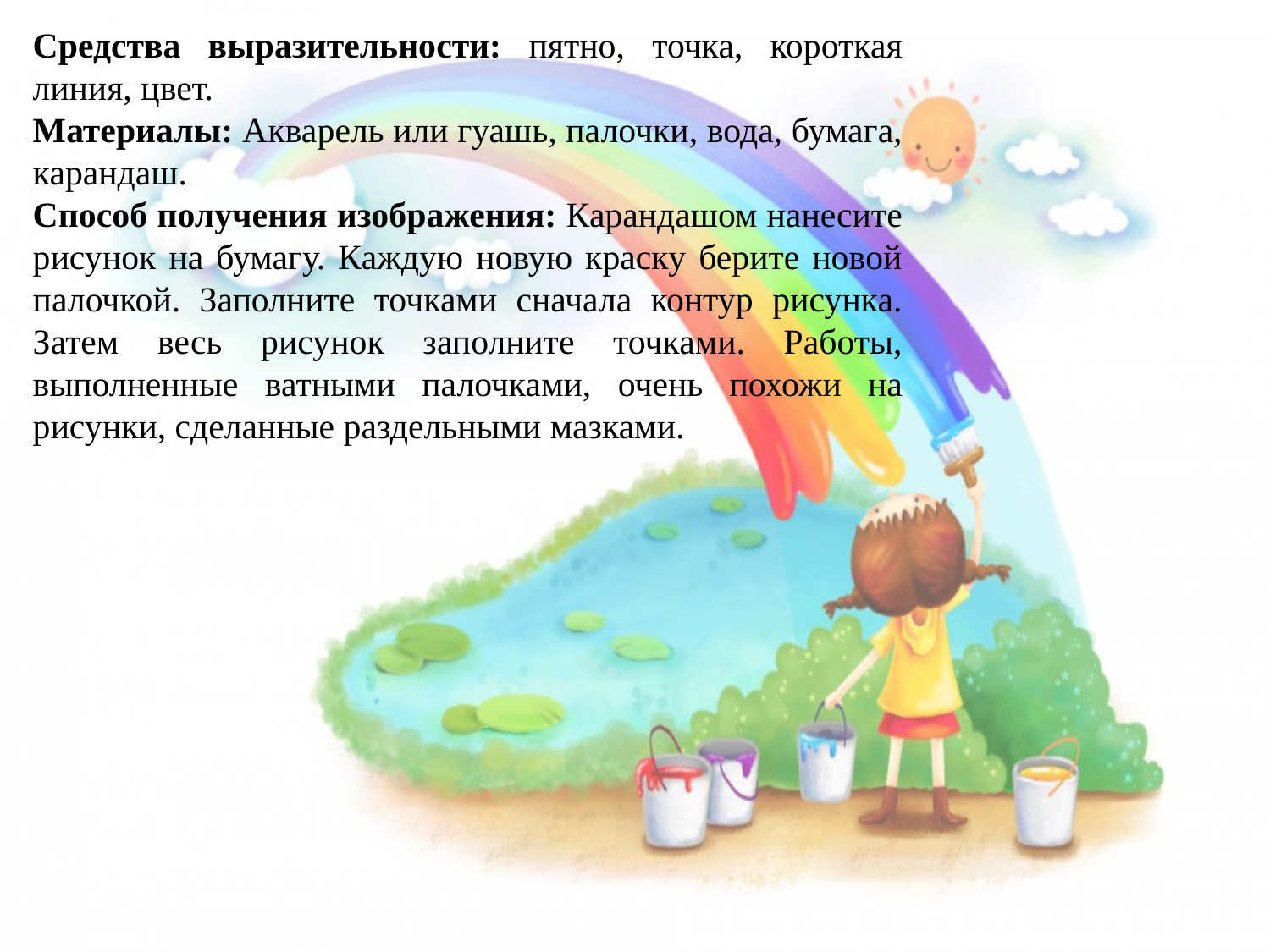

Средства выразительности: пятно, точка, короткая линия, цвет.
Материалы: Акварель или гуашь, палочки, вода, бумага, карандаш.
Способ получения изображения: Карандашом нанесите рисунок на бумагу. Каждую новую краску берите новой палочкой. Заполните точками сначала контур рисунка. Затем весь рисунок заполните точками. Работы, выполненные ватными палочками, очень похожи на рисунки, сделанные раздельными мазками.